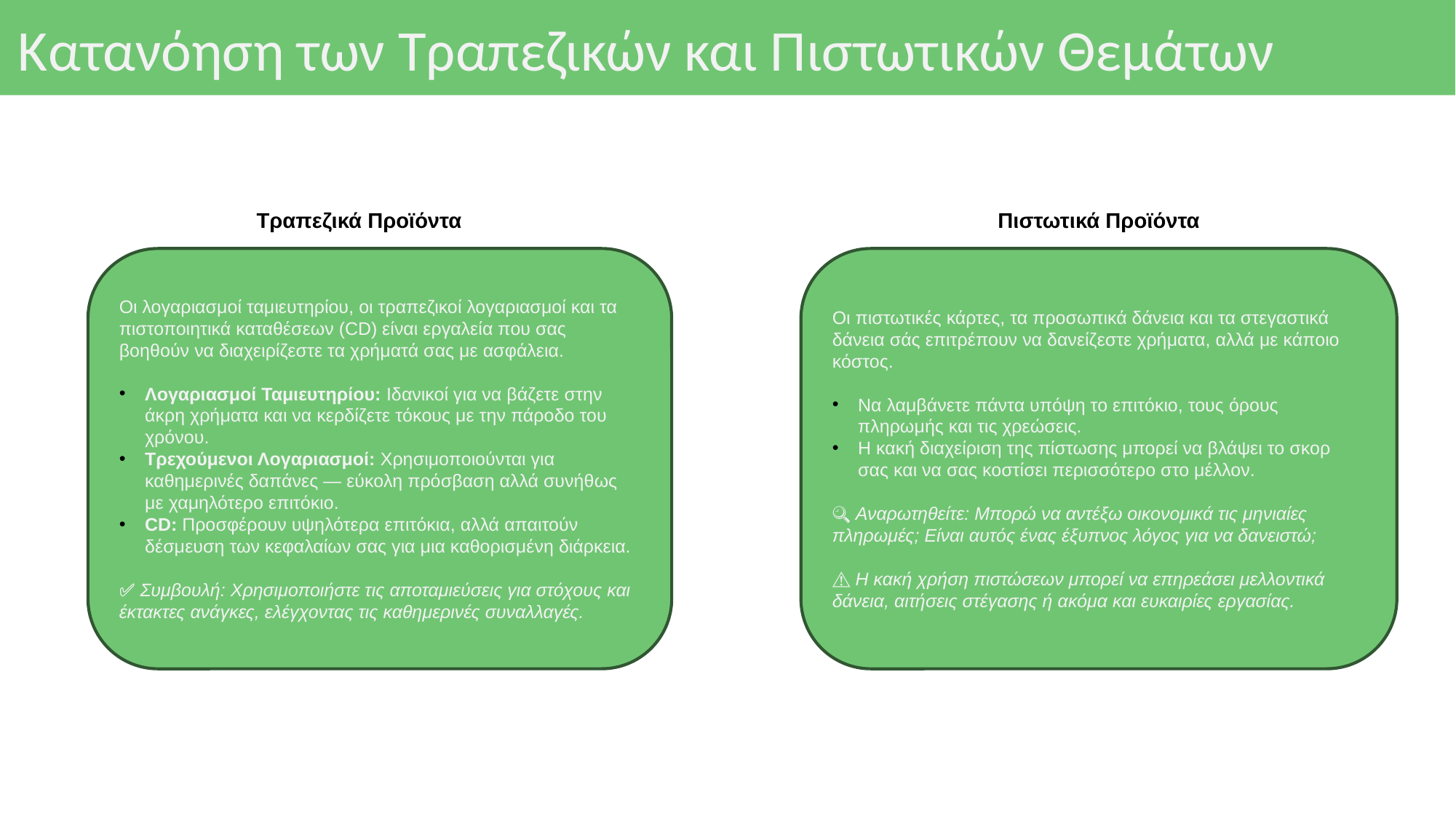

# Κατανόηση των Τραπεζικών και Πιστωτικών Θεμάτων
Τραπεζικά Προϊόντα
Πιστωτικά Προϊόντα
Οι λογαριασμοί ταμιευτηρίου, οι τραπεζικοί λογαριασμοί και τα πιστοποιητικά καταθέσεων (CD) είναι εργαλεία που σας βοηθούν να διαχειρίζεστε τα χρήματά σας με ασφάλεια.

Λογαριασμοί Ταμιευτηρίου: Ιδανικοί για να βάζετε στην άκρη χρήματα και να κερδίζετε τόκους με την πάροδο του χρόνου.
Τρεχούμενοι Λογαριασμοί: Χρησιμοποιούνται για καθημερινές δαπάνες — εύκολη πρόσβαση αλλά συνήθως με χαμηλότερο επιτόκιο.
CD: Προσφέρουν υψηλότερα επιτόκια, αλλά απαιτούν δέσμευση των κεφαλαίων σας για μια καθορισμένη διάρκεια.

✅ Συμβουλή: Χρησιμοποιήστε τις αποταμιεύσεις για στόχους και έκτακτες ανάγκες, ελέγχοντας τις καθημερινές συναλλαγές.
Οι πιστωτικές κάρτες, τα προσωπικά δάνεια και τα στεγαστικά δάνεια σάς επιτρέπουν να δανείζεστε χρήματα, αλλά με κάποιο κόστος.

Να λαμβάνετε πάντα υπόψη το επιτόκιο, τους όρους πληρωμής και τις χρεώσεις.
Η κακή διαχείριση της πίστωσης μπορεί να βλάψει το σκορ σας και να σας κοστίσει περισσότερο στο μέλλον.

🔍 Αναρωτηθείτε: Μπορώ να αντέξω οικονομικά τις μηνιαίες πληρωμές; Είναι αυτός ένας έξυπνος λόγος για να δανειστώ;

⚠️ Η κακή χρήση πιστώσεων μπορεί να επηρεάσει μελλοντικά δάνεια, αιτήσεις στέγασης ή ακόμα και ευκαιρίες εργασίας.